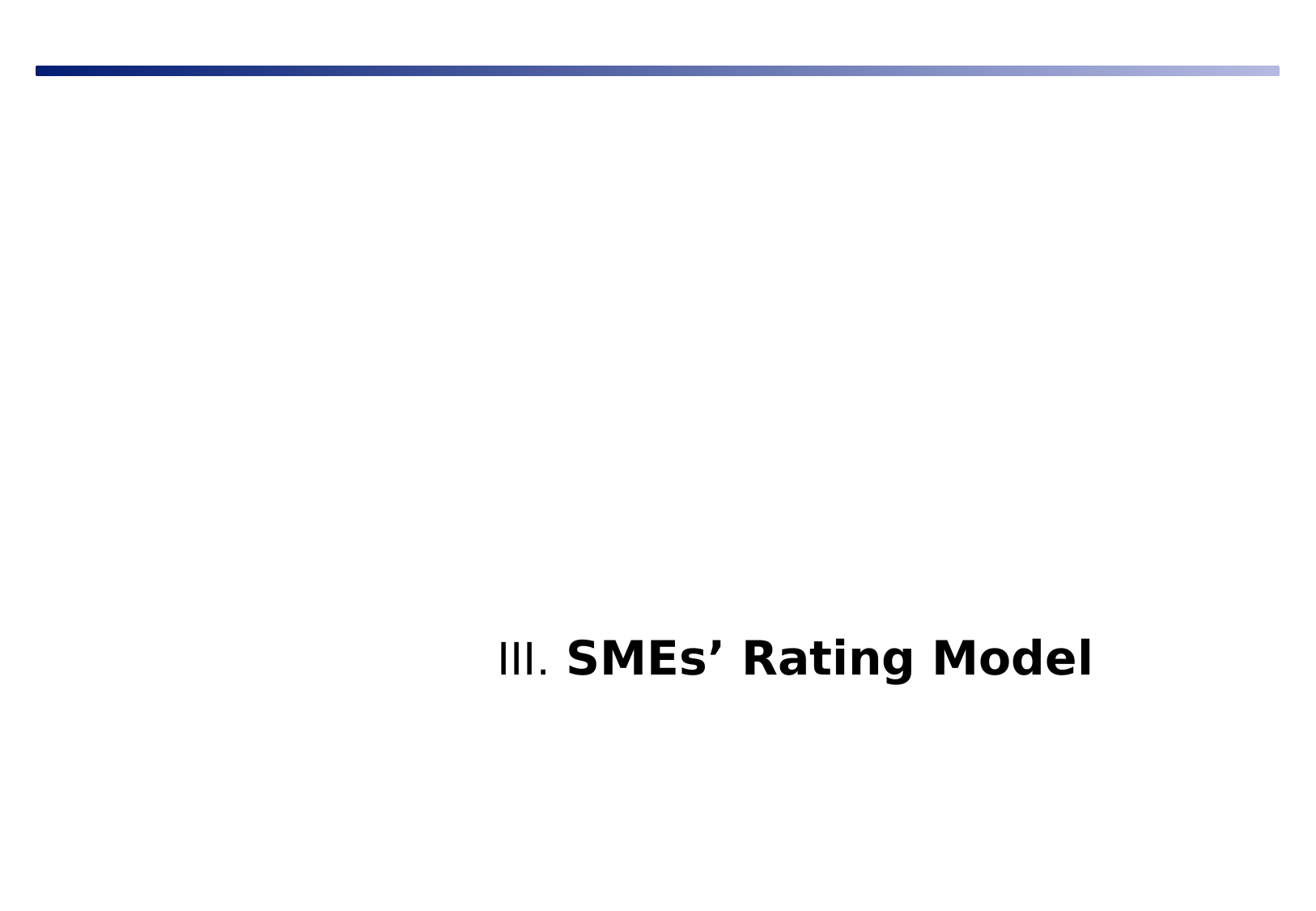

III. SMEs’ Rating Model
 Business Information Report (off-line)
 Standard Business Report (off-line)
 Real Time Report Order Site (on-line report)

18
COPYRIGHT © 2005 BY KED. ALL RIGHTS RESERVED.      WWW.KEDKOREA.COM